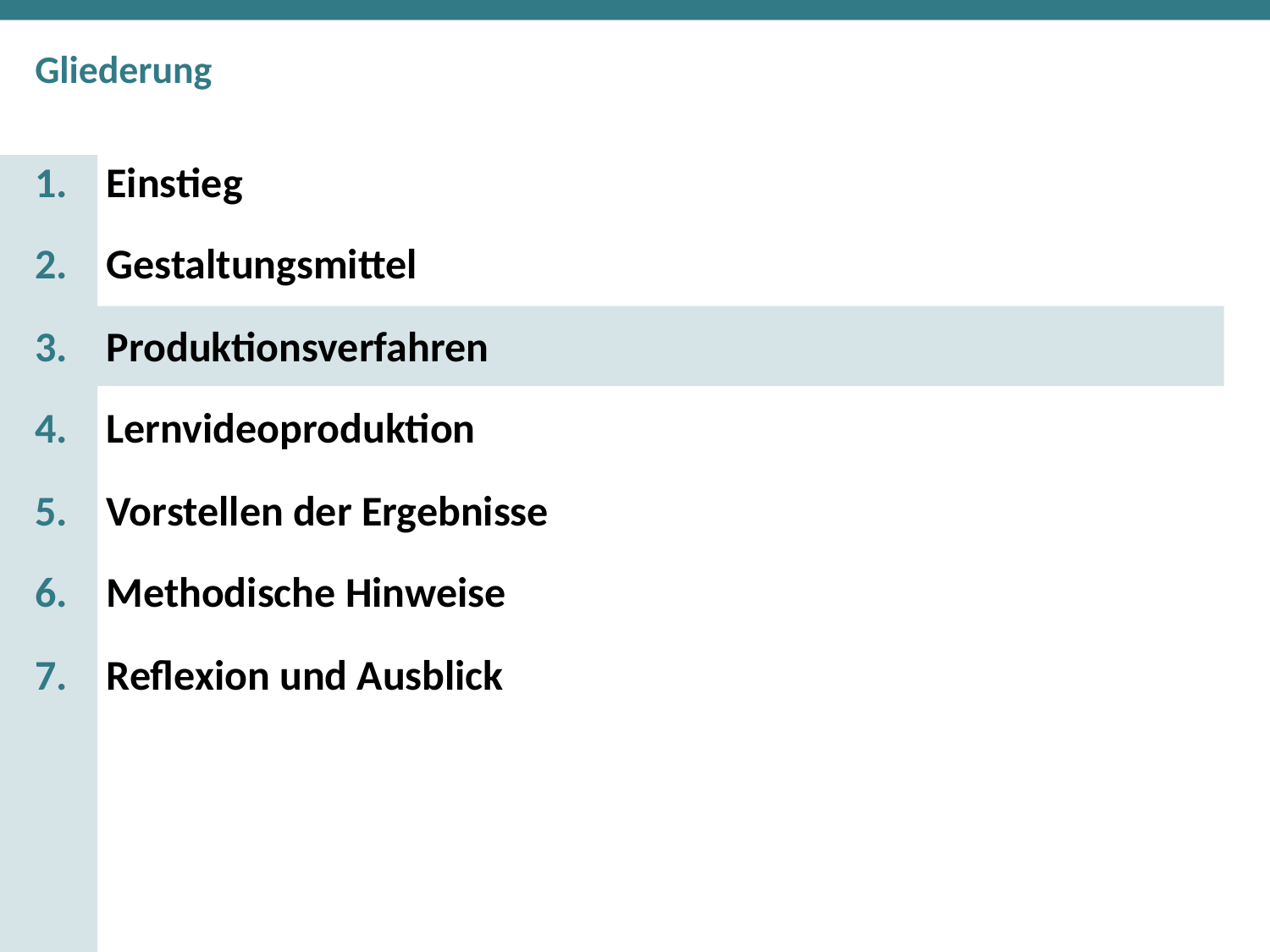

Einstieg
Gestaltungsmittel
Produktionsverfahren
Lernvideoproduktion
Vorstellen der Ergebnisse
Methodische Hinweise
Reflexion und Ausblick